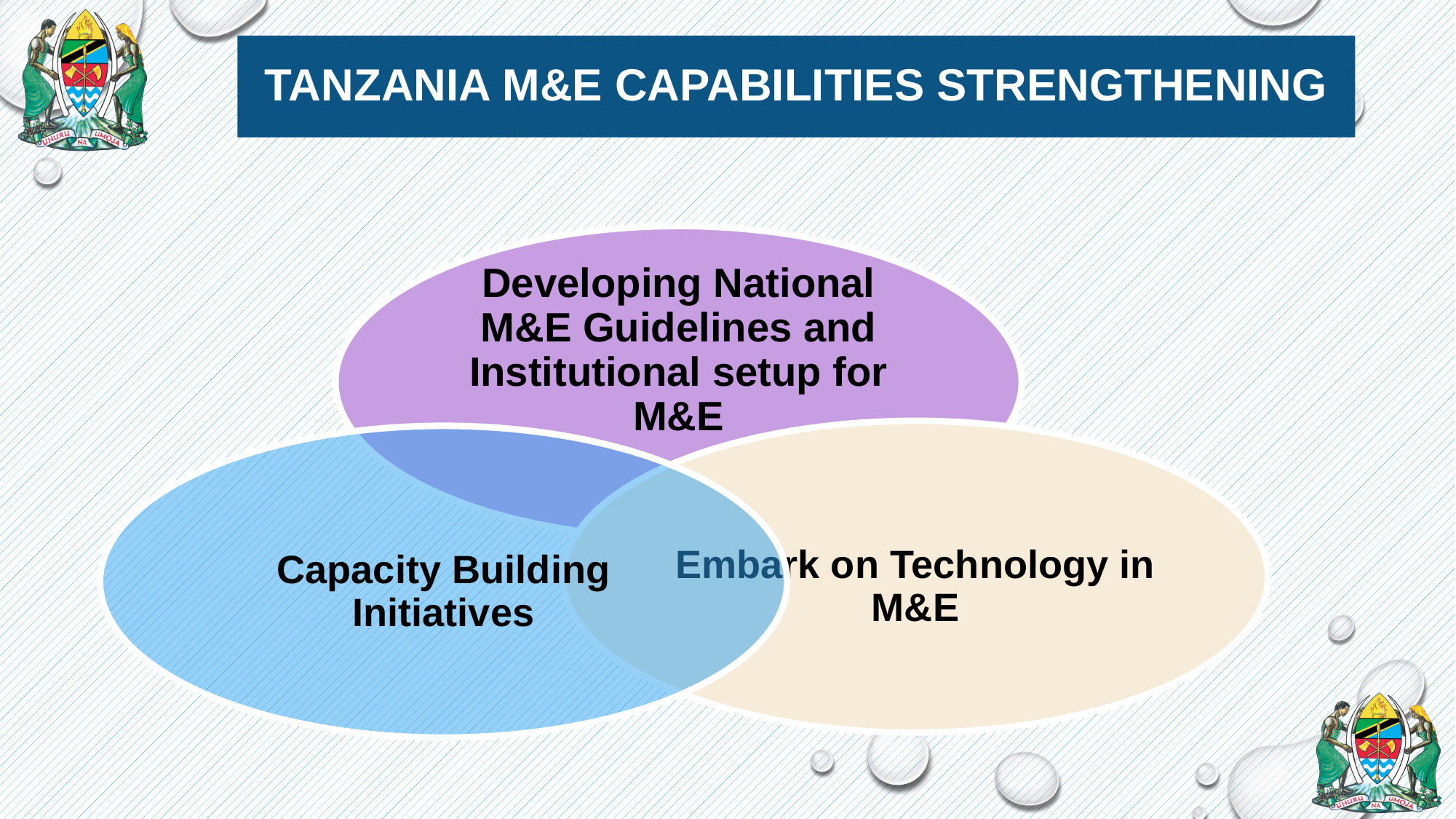

# Tanzania M&E capabilities strengthening
Developing National M&E Guidelines and Institutional setup for M&E
Embark on Technology in M&E
Capacity Building Initiatives